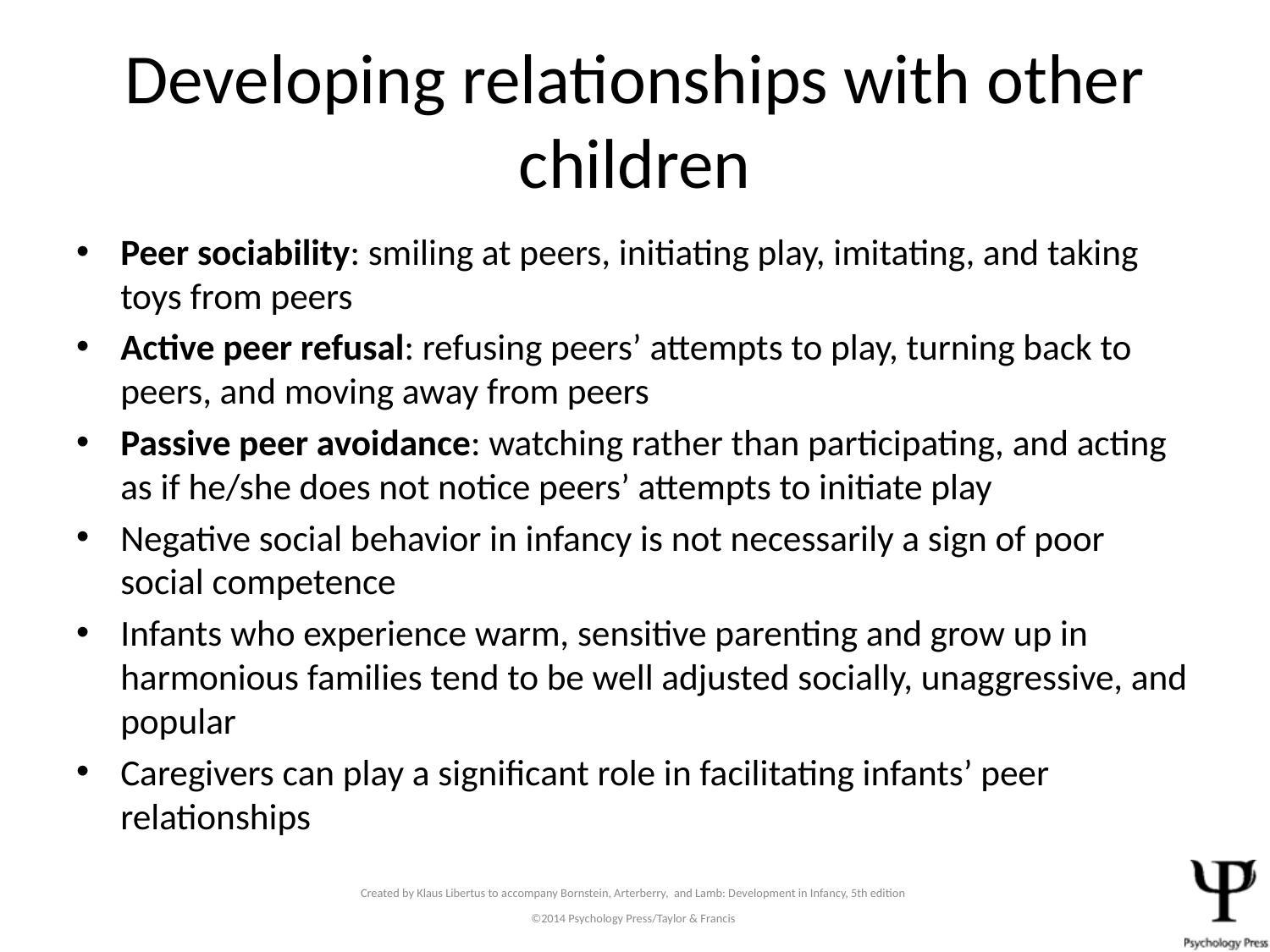

# Developing relationships with other children
Peer sociability: smiling at peers, initiating play, imitating, and taking toys from peers
Active peer refusal: refusing peers’ attempts to play, turning back to peers, and moving away from peers
Passive peer avoidance: watching rather than participating, and acting as if he/she does not notice peers’ attempts to initiate play
Negative social behavior in infancy is not necessarily a sign of poor social competence
Infants who experience warm, sensitive parenting and grow up in harmonious families tend to be well adjusted socially, unaggressive, and popular
Caregivers can play a significant role in facilitating infants’ peer relationships
Created by Klaus Libertus to accompany Bornstein, Arterberry,  and Lamb: Development in Infancy, 5th edition
©2014 Psychology Press/Taylor & Francis